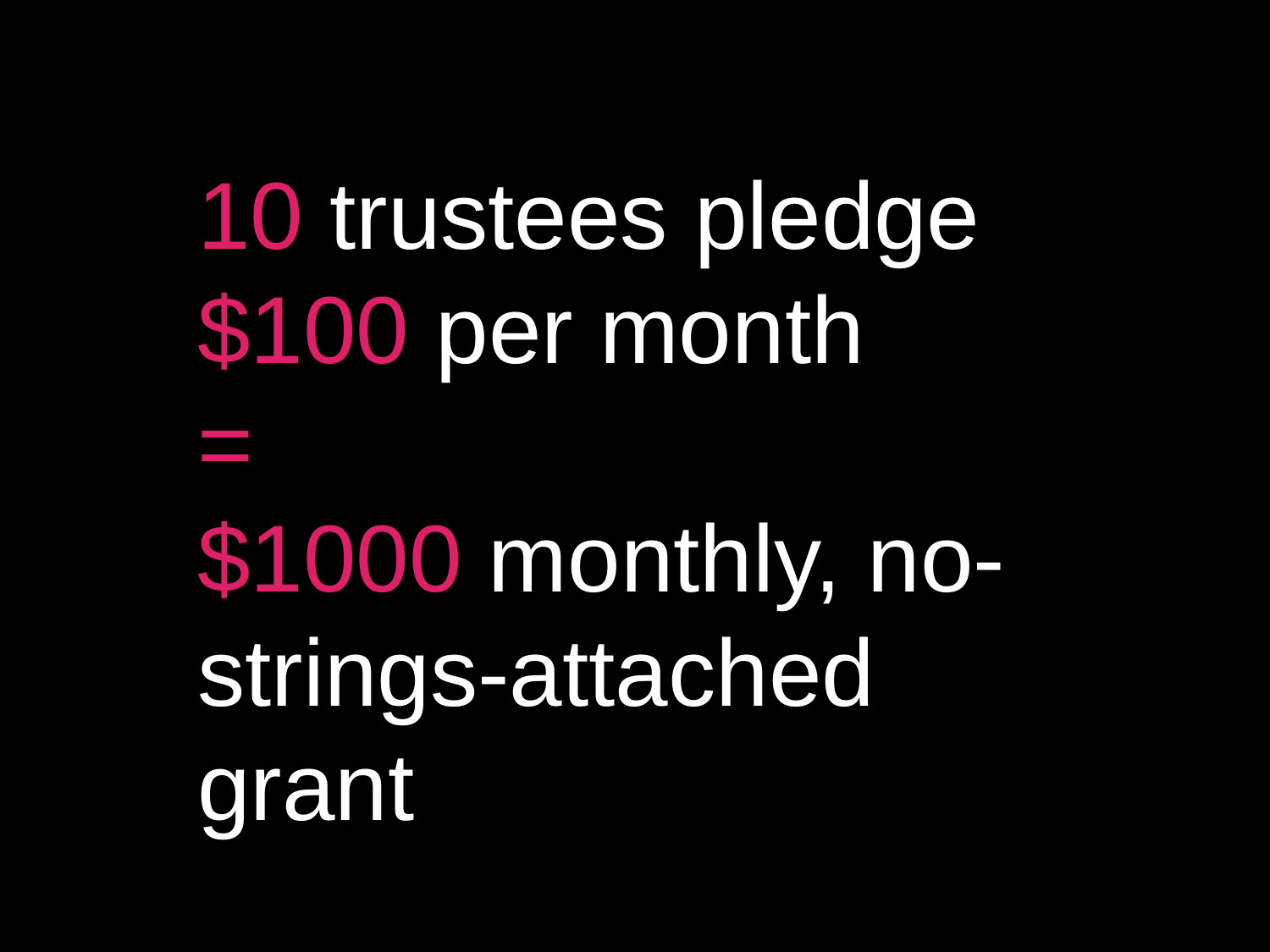

# 10 trustees pledge $100 per month = $1000 monthly, no-strings-attached grant